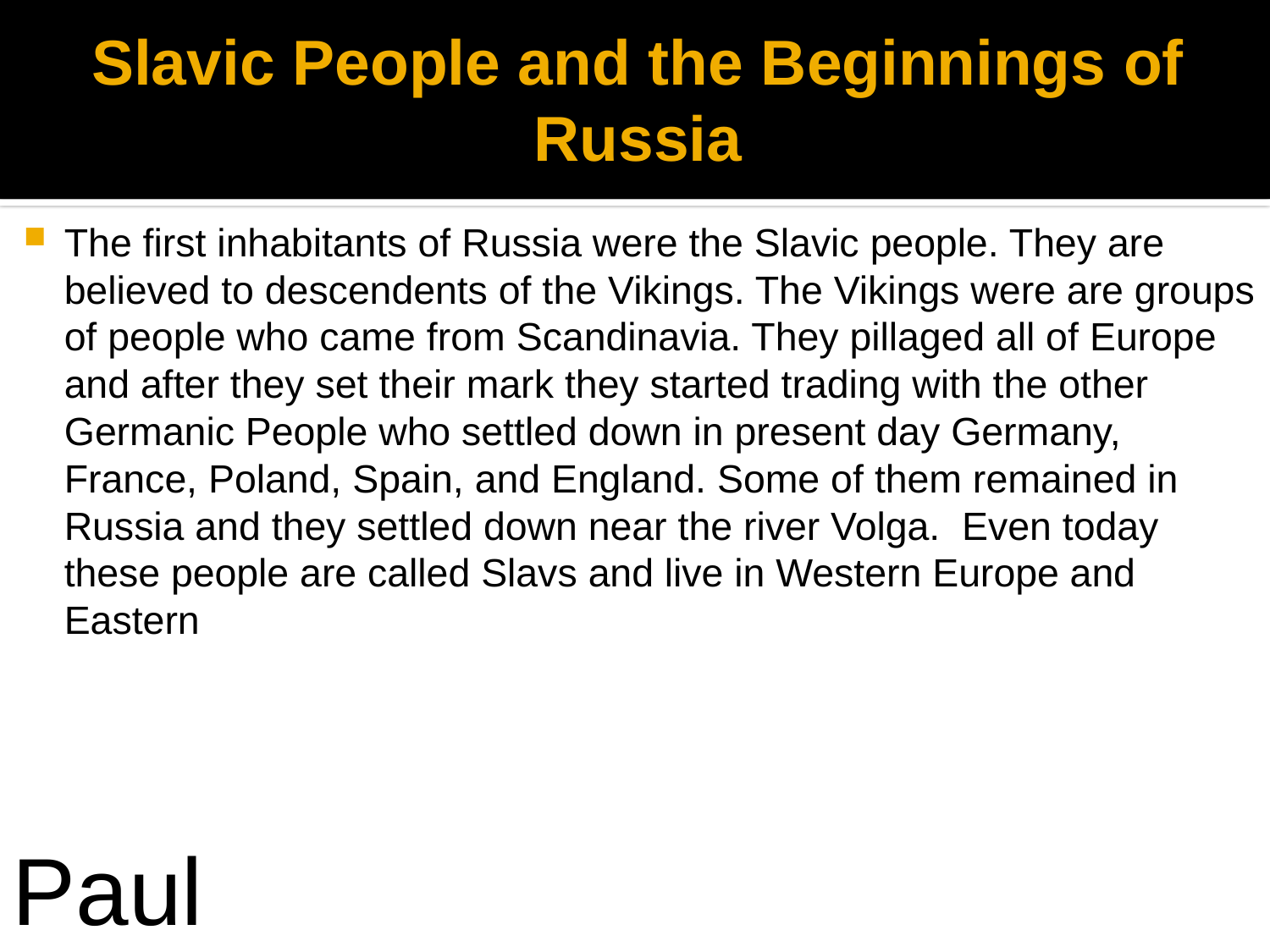

# Slavic People and the Beginnings of Russia
The first inhabitants of Russia were the Slavic people. They are believed to descendents of the Vikings. The Vikings were are groups of people who came from Scandinavia. They pillaged all of Europe and after they set their mark they started trading with the other Germanic People who settled down in present day Germany, France, Poland, Spain, and England. Some of them remained in Russia and they settled down near the river Volga.  Even today these people are called Slavs and live in Western Europe and Eastern
Paul